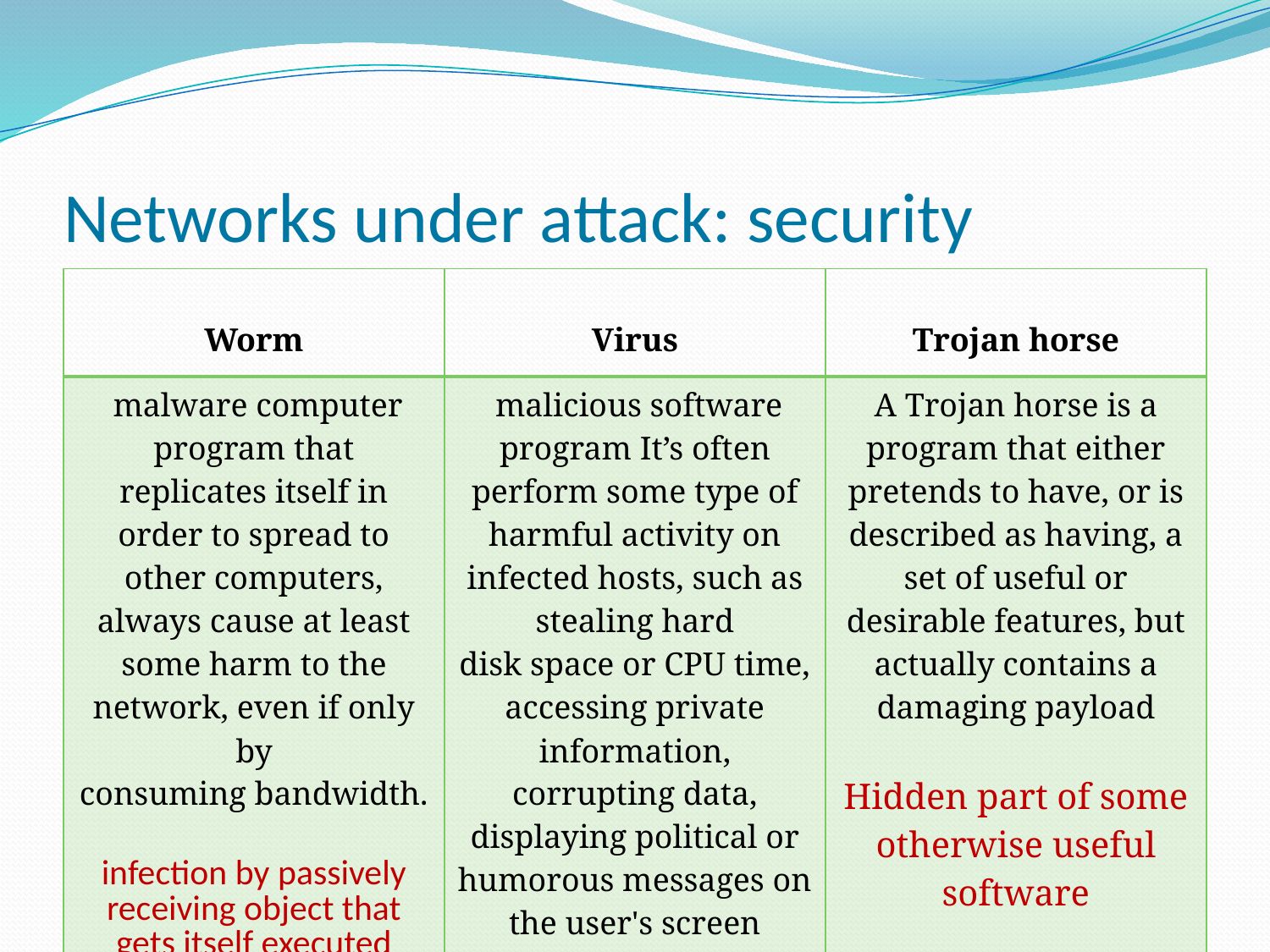

# Networks under attack: security
| Worm | Virus | Trojan horse |
| --- | --- | --- |
| malware computer program that replicates itself in order to spread to other computers, always cause at least some harm to the network, even if only by consuming bandwidth. infection by passively receiving object that gets itself executed | malicious software program It’s often perform some type of harmful activity on infected hosts, such as stealing hard disk space or CPU time, accessing private information, corrupting data, displaying political or humorous messages on the user's screen | A Trojan horse is a program that either pretends to have, or is described as having, a set of useful or desirable features, but actually contains a damaging payload Hidden part of some otherwise useful software |